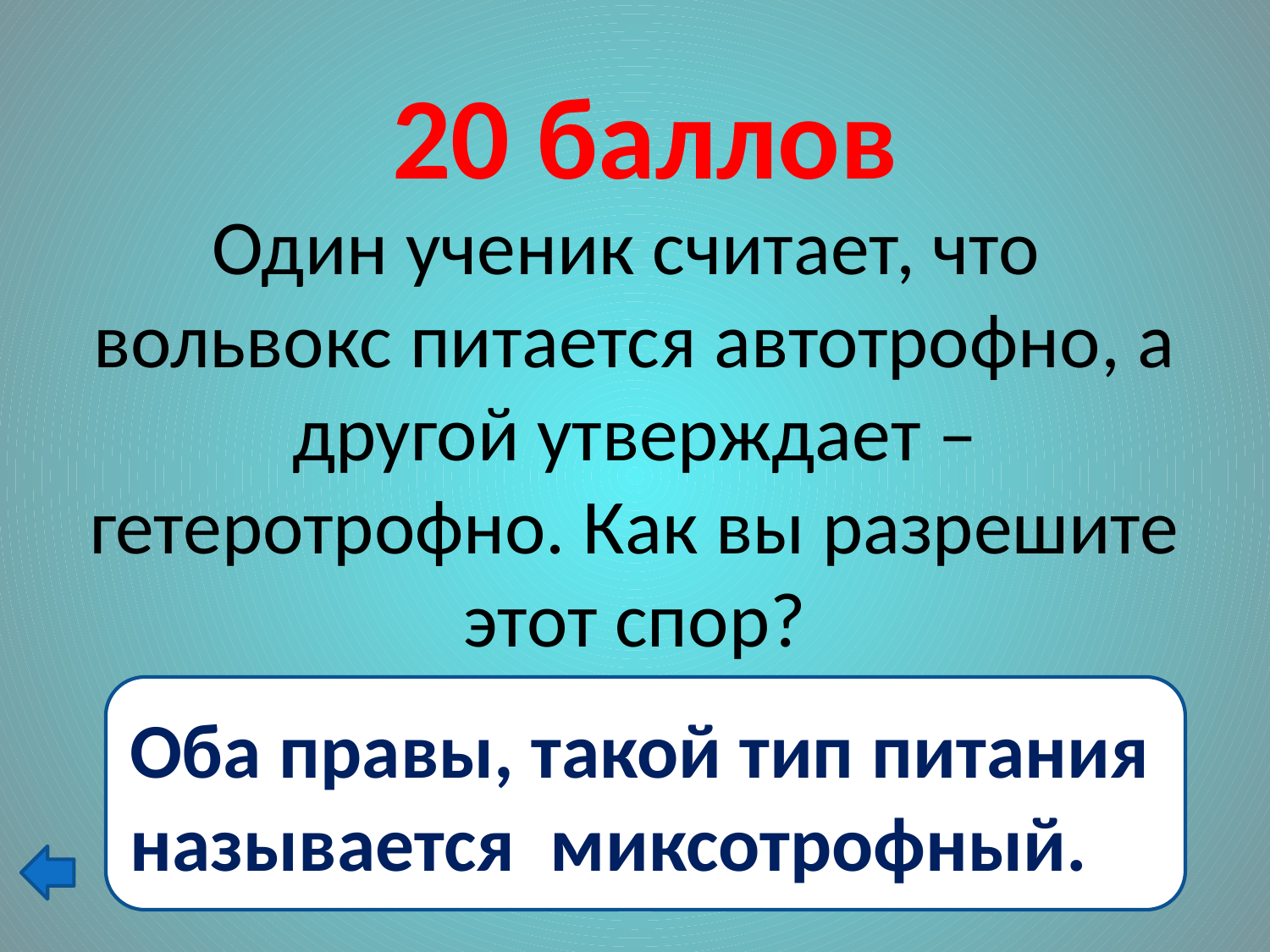

# 20 баллов
Один ученик считает, что  вольвокс питается автотрофно, а другой утверждает – гетеротрофно. Как вы разрешите этот спор?
Оба правы, такой тип питания называется  миксотрофный.